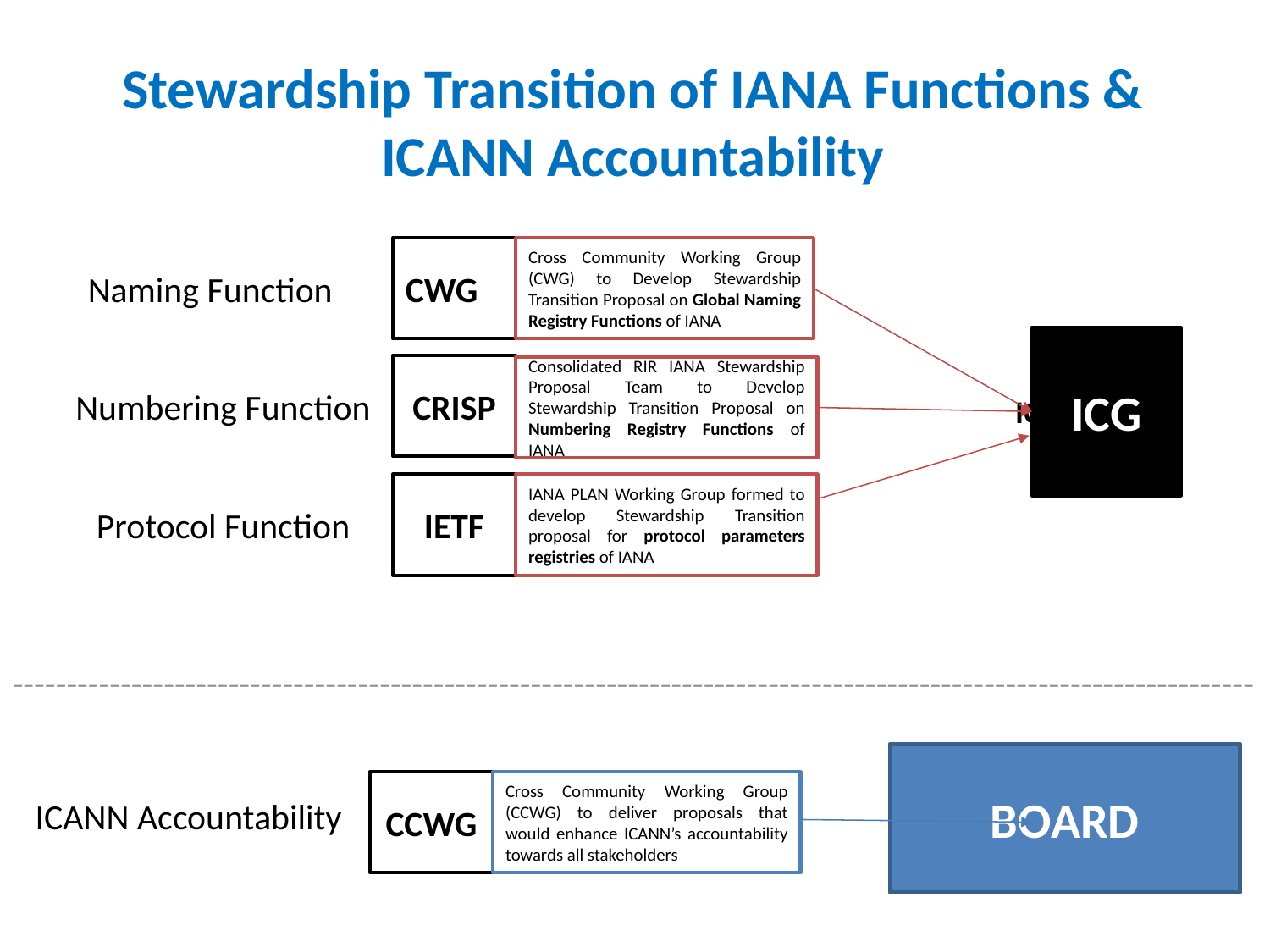

Stewardship Transition of IANA Functions & ICANN Accountability
Naming Function
CWG
Cross Community Working Group (CWG) to Develop Stewardship Transition Proposal on Global Naming Registry Functions of IANA

ICG
Numbering Function
CRISP
Consolidated RIR IANA Stewardship Proposal Team to Develop Stewardship Transition Proposal on Numbering Registry Functions of IANA
ICG

Protocol Function
IETF
IANA PLAN Working Group formed to develop Stewardship Transition proposal for protocol parameters registries of IANA
-------------------------------------------------------------------------------------------------------------------
BOARD
CCWG
Cross Community Working Group (CCWG) to deliver proposals that would enhance ICANN’s accountability towards all stakeholders
ICANN Accountability